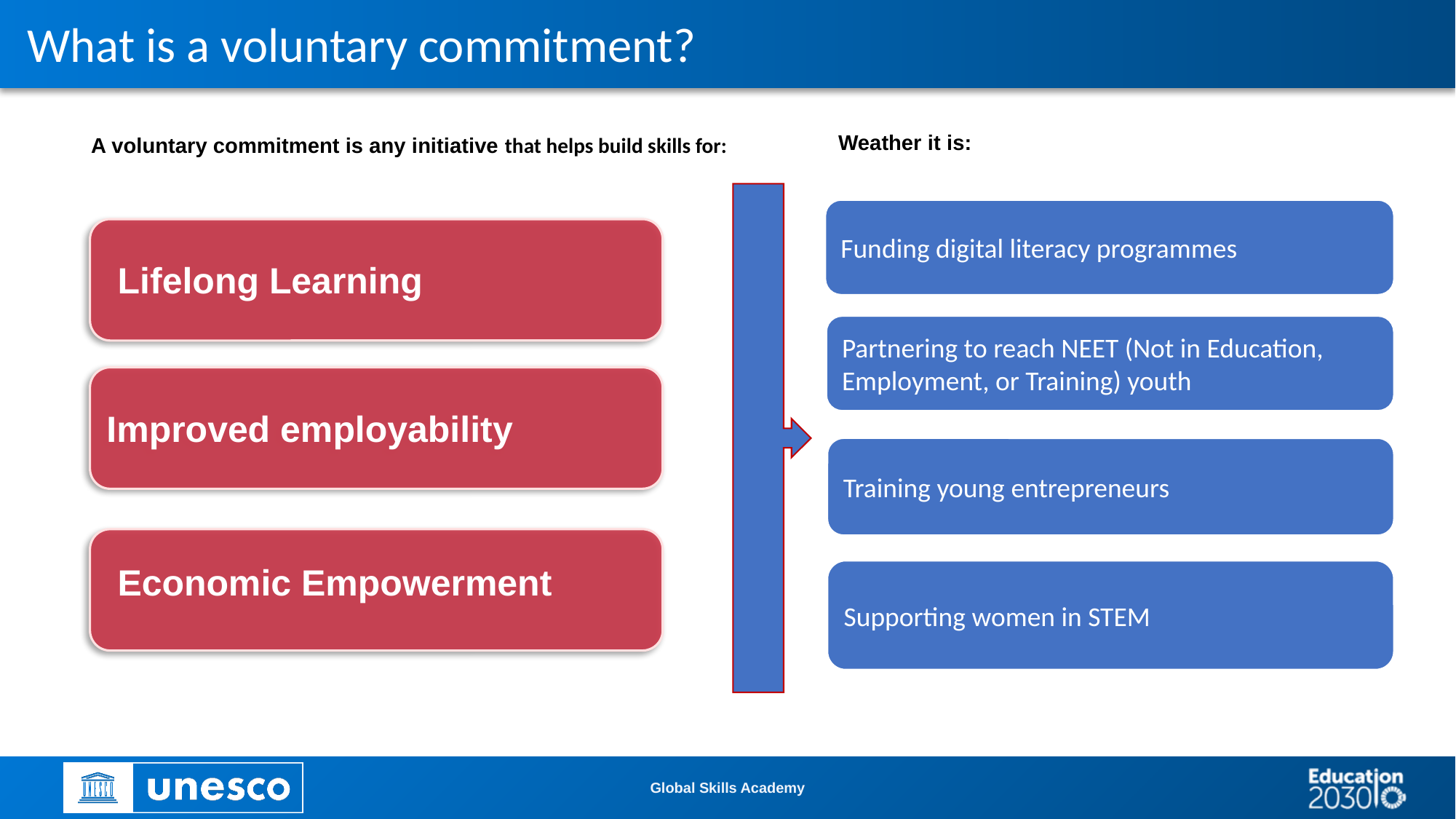

What is a voluntary commitment?

Weather it is:
A voluntary commitment is any initiative that helps build skills for:

Funding digital literacy programmes

Lifelong Learning
Partnering to reach NEET (Not in Education, Employment, or Training) youth
Improved employability
Training young entrepreneurs

Economic Empowerment
Supporting women in STEM
Global Skills Academy